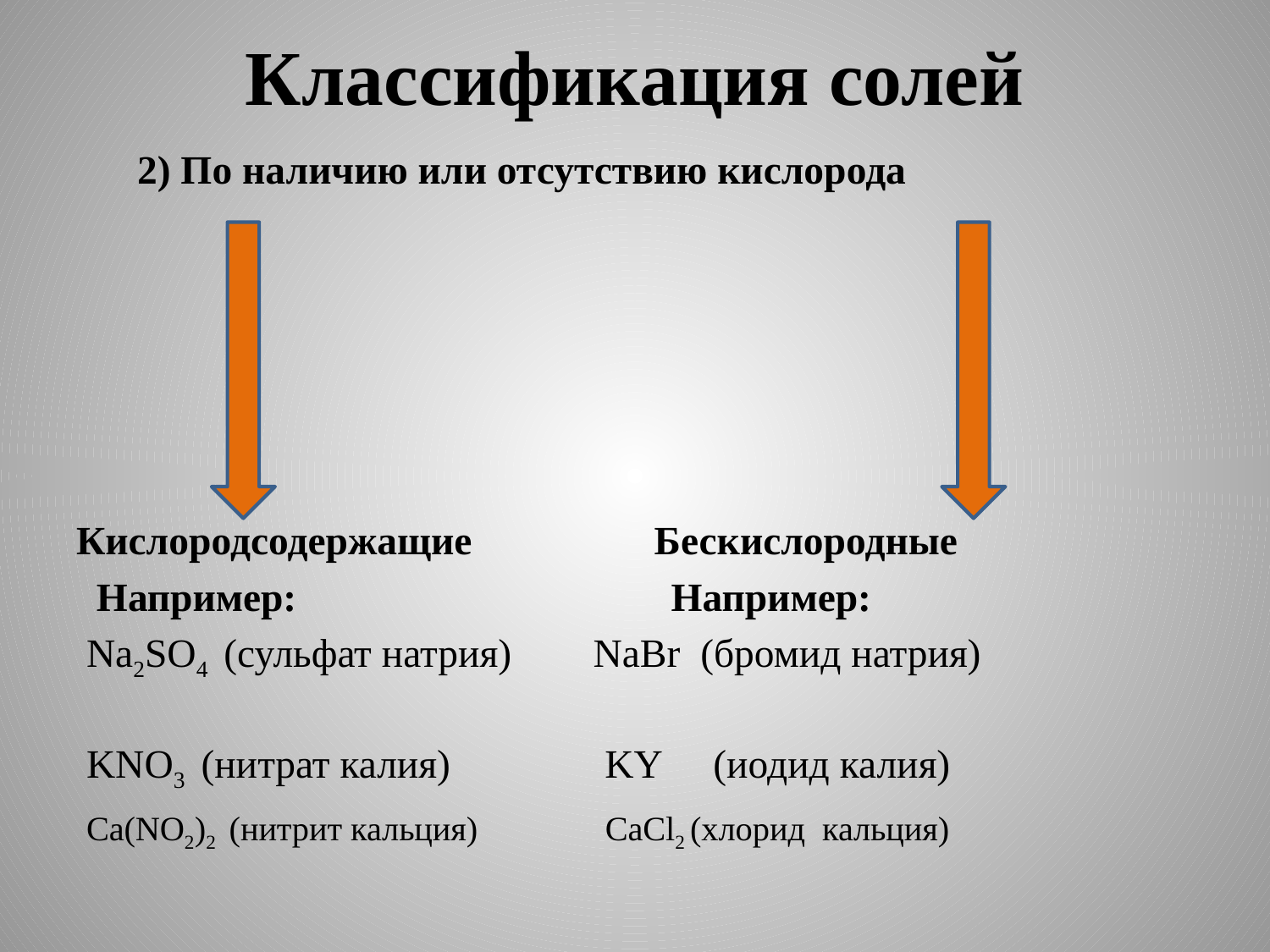

# Классификация солей
      2) По наличию или отсутствию кислорода

Кислородсодержащие                  Бескислородные
  Например:                                     Например:
 Na2SO4  (сульфат натрия)        NaBr  (бромид натрия)
 KNO3  (нитрат калия)                          KY     (иодид калия)
 Ca(NO2)2  (нитрит кальция)               CaCl2 (хлорид  кальция)